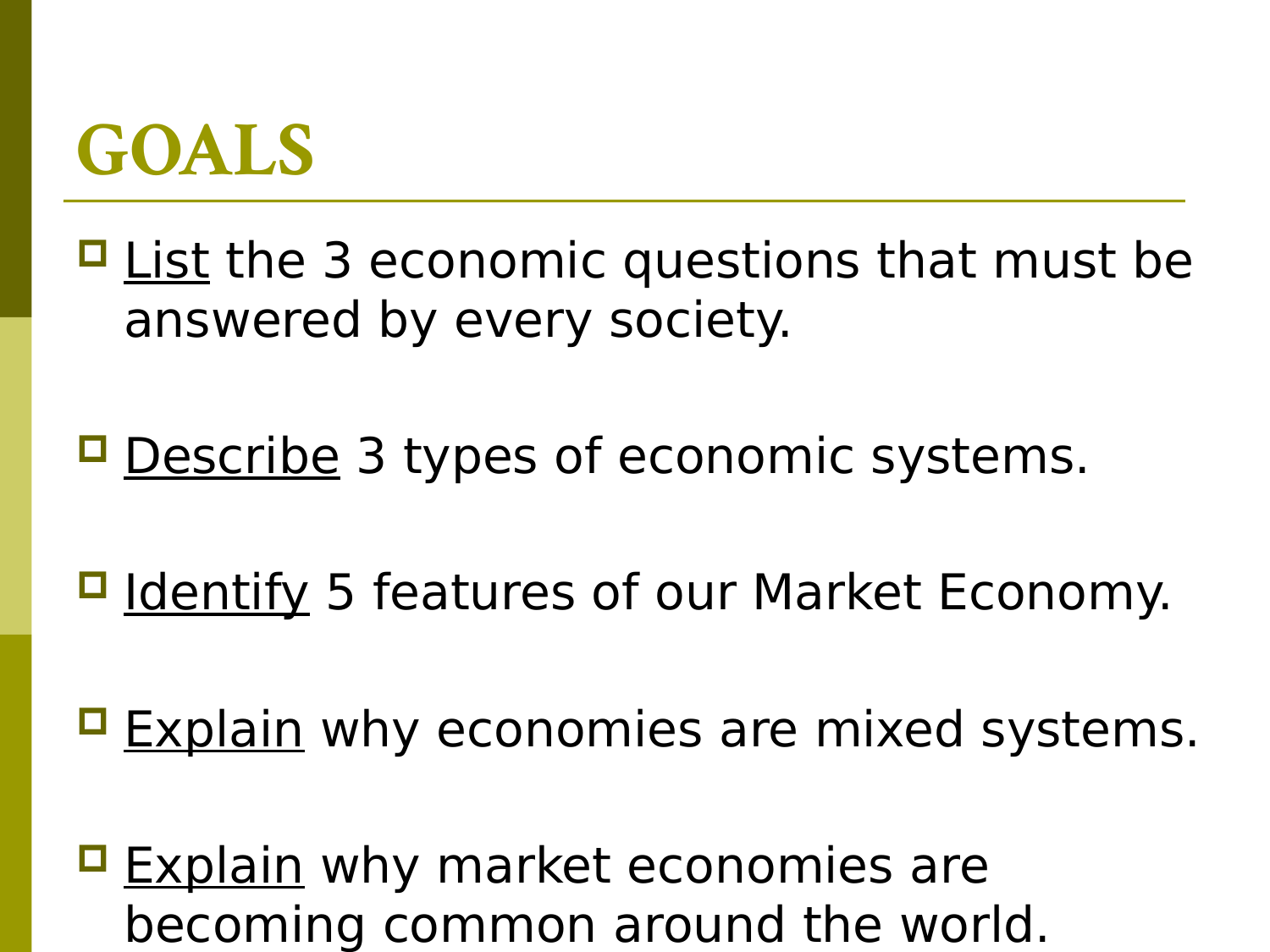

# GOALS
List the 3 economic questions that must be answered by every society.

Describe 3 types of economic systems.

Identify 5 features of our Market Economy.

Explain why economies are mixed systems.

Explain why market economies are becoming common around the world.